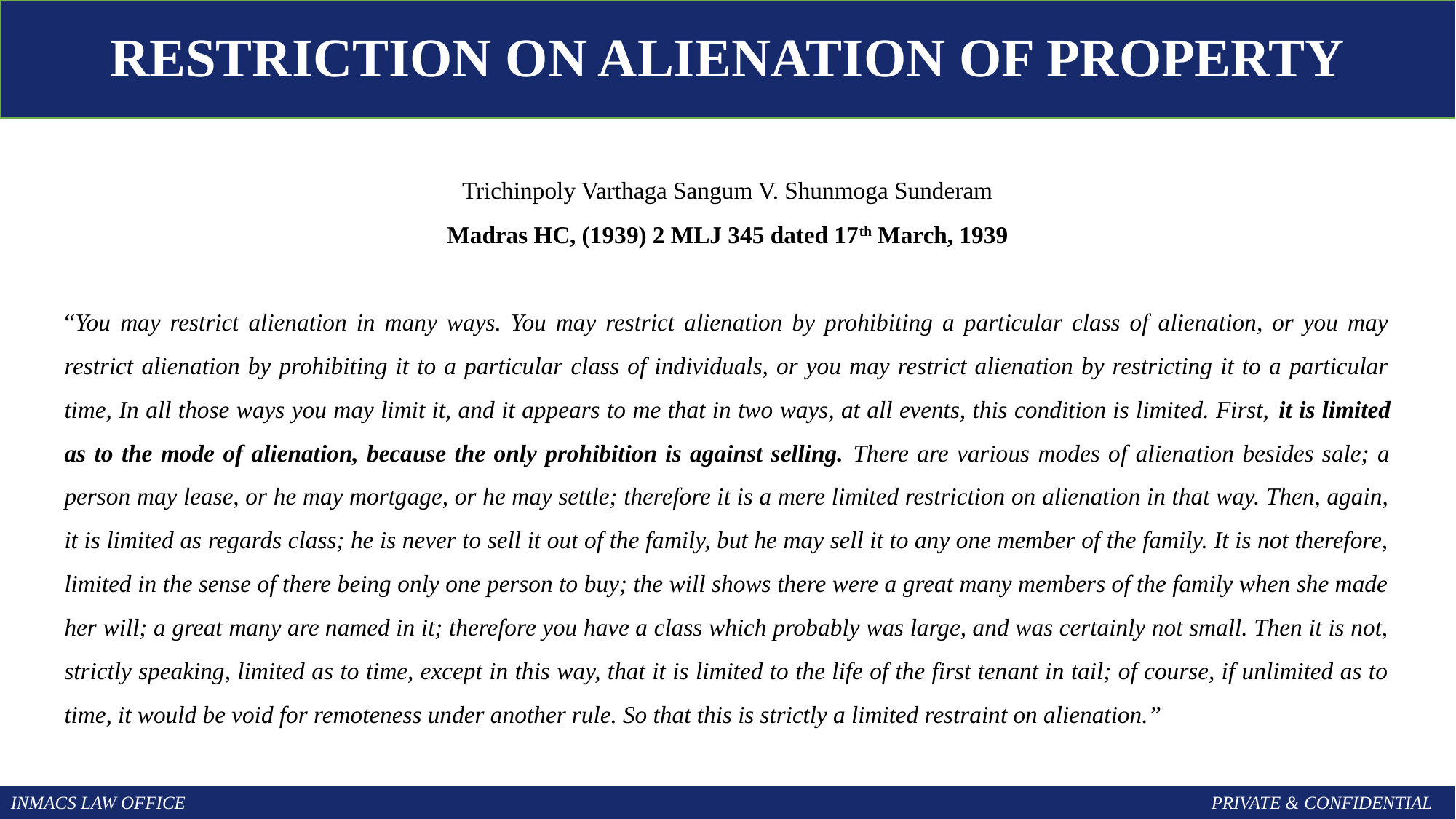

RESTRICTION ON ALIENATION OF PROPERTY
Trichinpoly Varthaga Sangum V. Shunmoga Sunderam
Madras HC, (1939) 2 MLJ 345 dated 17th March, 1939

“You may restrict alienation in many ways. You may restrict alienation by prohibiting a particular class of alienation, or you may restrict alienation by prohibiting it to a particular class of individuals, or you may restrict alienation by restricting it to a particular time, In all those ways you may limit it, and it appears to me that in two ways, at all events, this condition is limited. First, it is limited as to the mode of alienation, because the only prohibition is against selling. There are various modes of alienation besides sale; a person may lease, or he may mortgage, or he may settle; therefore it is a mere limited restriction on alienation in that way. Then, again, it is limited as regards class; he is never to sell it out of the family, but he may sell it to any one member of the family. It is not therefore, limited in the sense of there being only one person to buy; the will shows there were a great many members of the family when she made her will; a great many are named in it; therefore you have a class which probably was large, and was certainly not small. Then it is not, strictly speaking, limited as to time, except in this way, that it is limited to the life of the first tenant in tail; of course, if unlimited as to time, it would be void for remoteness under another rule. So that this is strictly a limited restraint on alienation.”
INMACS LAW OFFICE										PRIVATE & CONFIDENTIAL